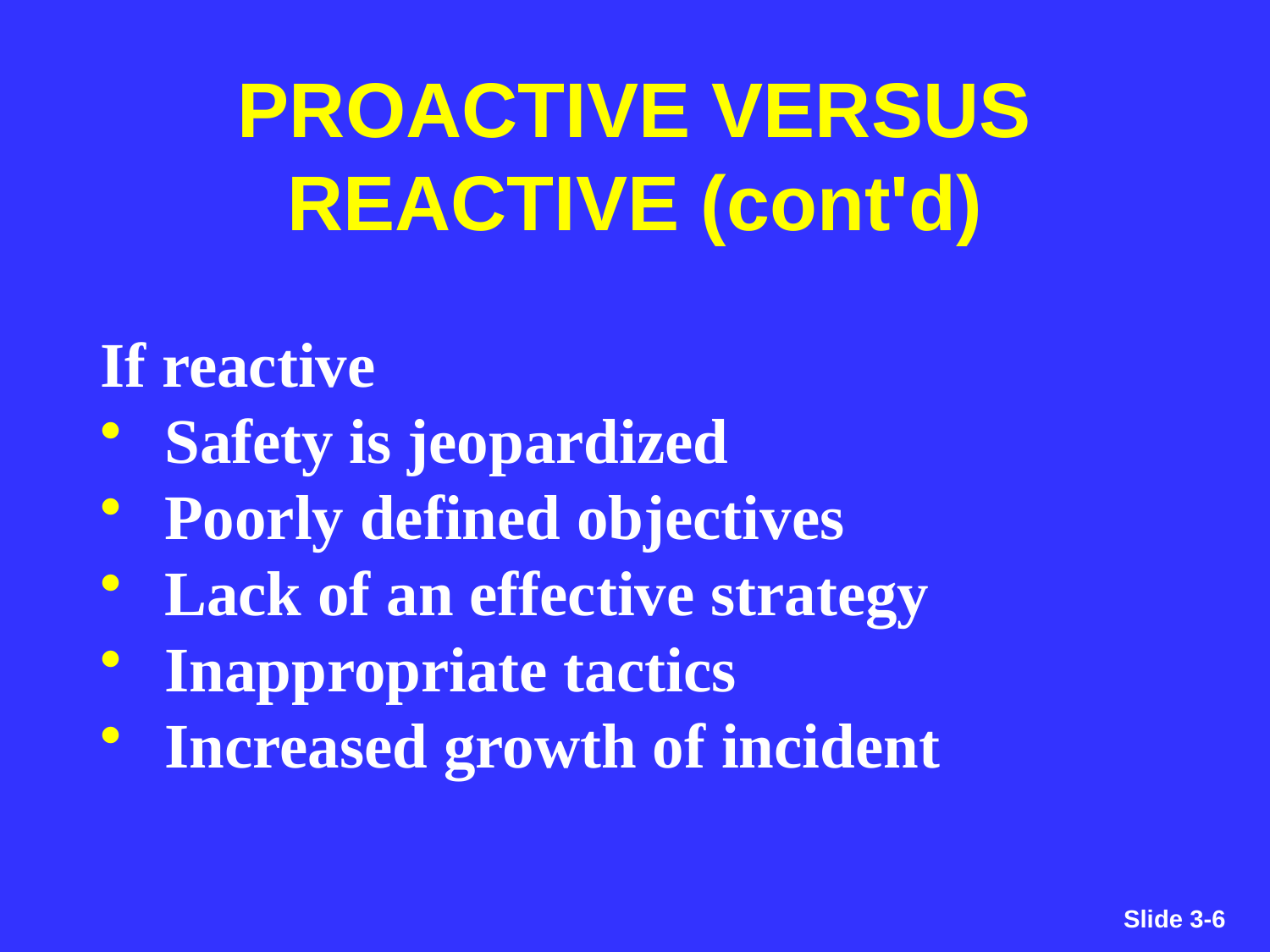

PROACTIVE VERSUS REACTIVE (cont'd)
If reactive
Safety is jeopardized
Poorly defined objectives
Lack of an effective strategy
Inappropriate tactics
Increased growth of incident
Slide 3-6